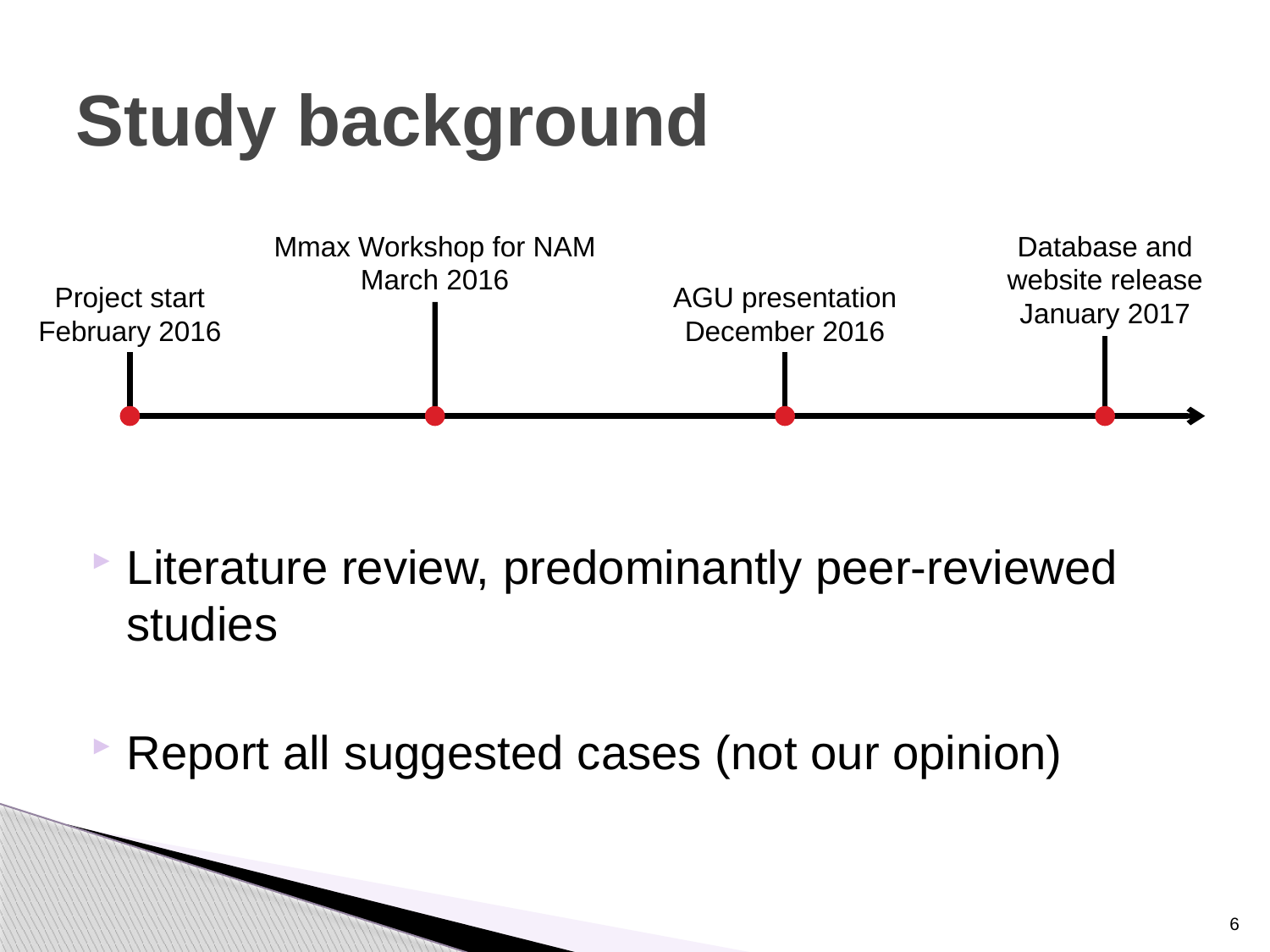

# Study background
Database and website release
January 2017
Mmax Workshop for NAM
March 2016
Project start
February 2016
AGU presentation
December 2016

Literature review, predominantly peer-reviewed studies

Report all suggested cases (not our opinion)
6